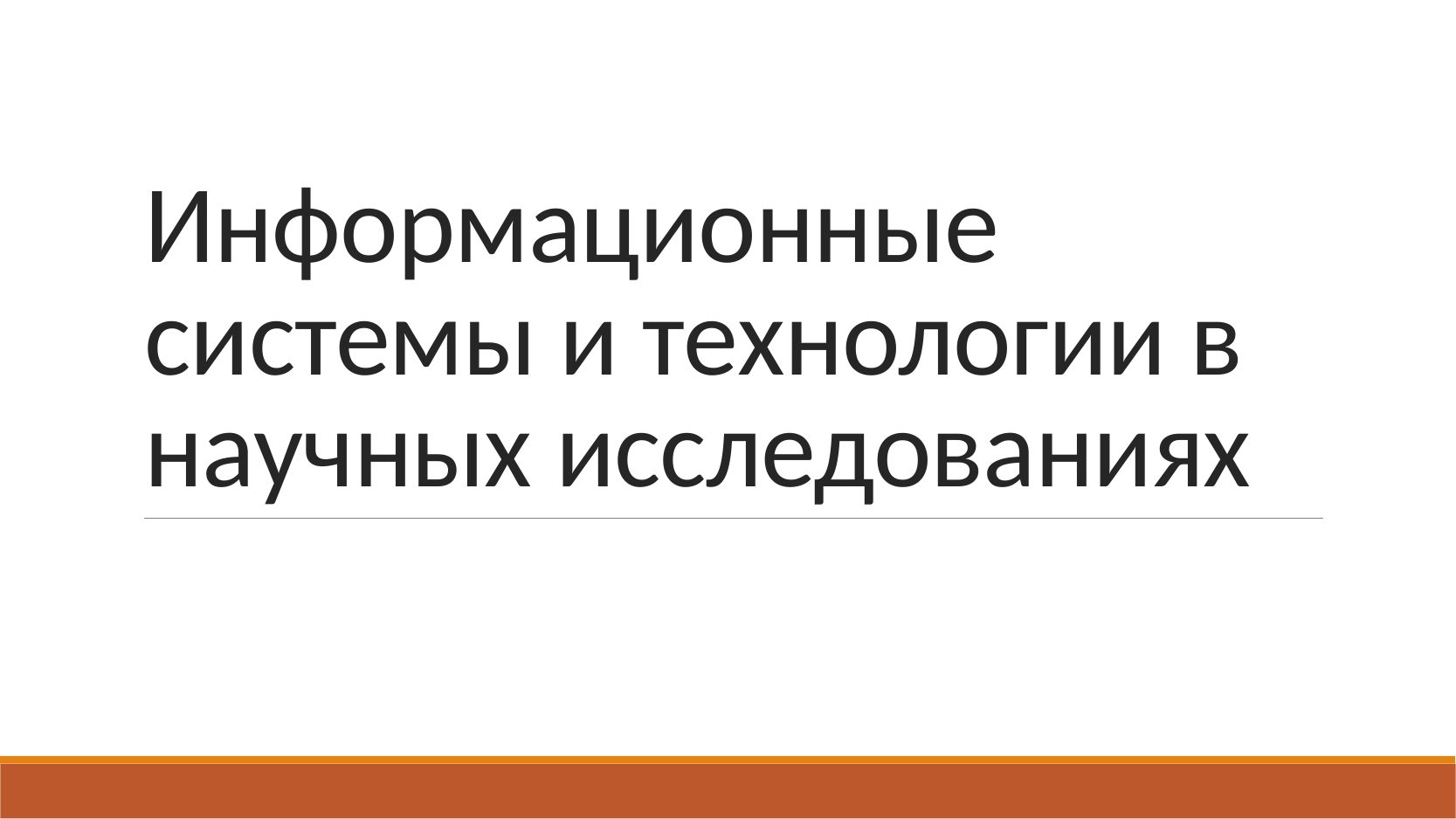

# Информационные системы и технологии в научных исследованиях